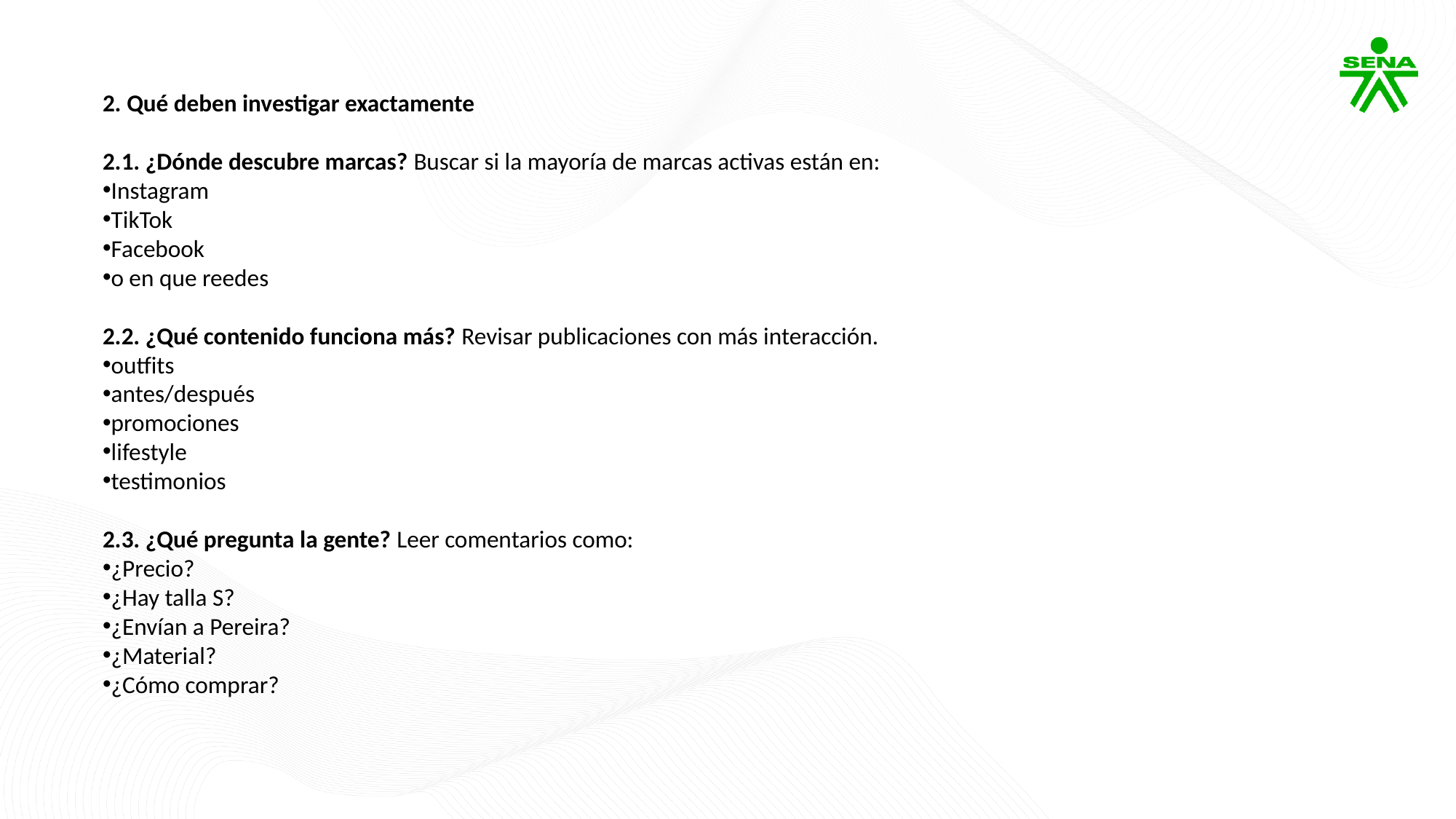

2. Qué deben investigar exactamente

2.1. ¿Dónde descubre marcas? Buscar si la mayoría de marcas activas están en:
Instagram
TikTok
Facebook
o en que reedes

2.2. ¿Qué contenido funciona más? Revisar publicaciones con más interacción.
outfits
antes/después
promociones
lifestyle
testimonios

2.3. ¿Qué pregunta la gente? Leer comentarios como:
¿Precio?
¿Hay talla S?
¿Envían a Pereira?
¿Material?
¿Cómo comprar?